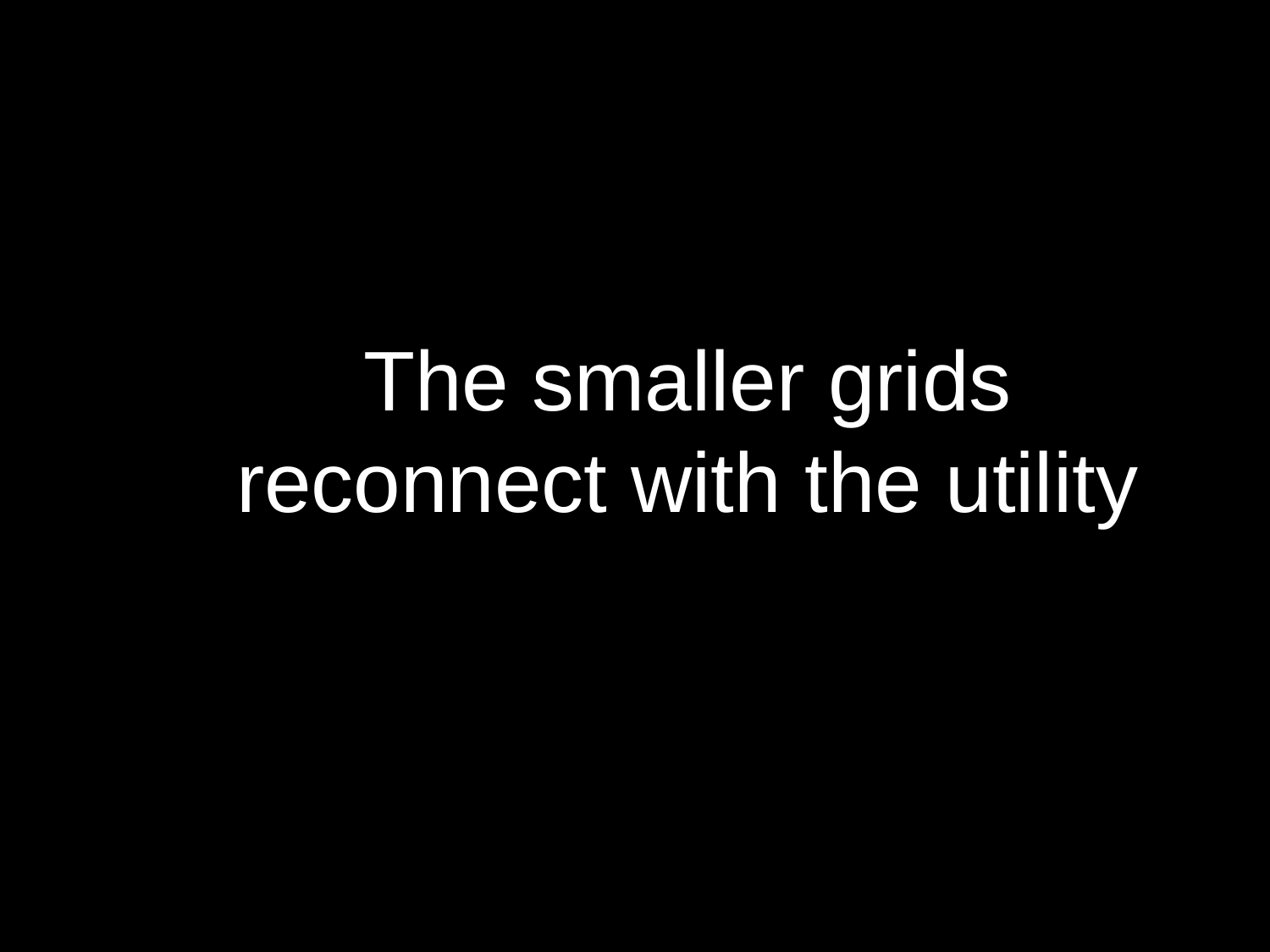

The smaller grids reconnect with the utility